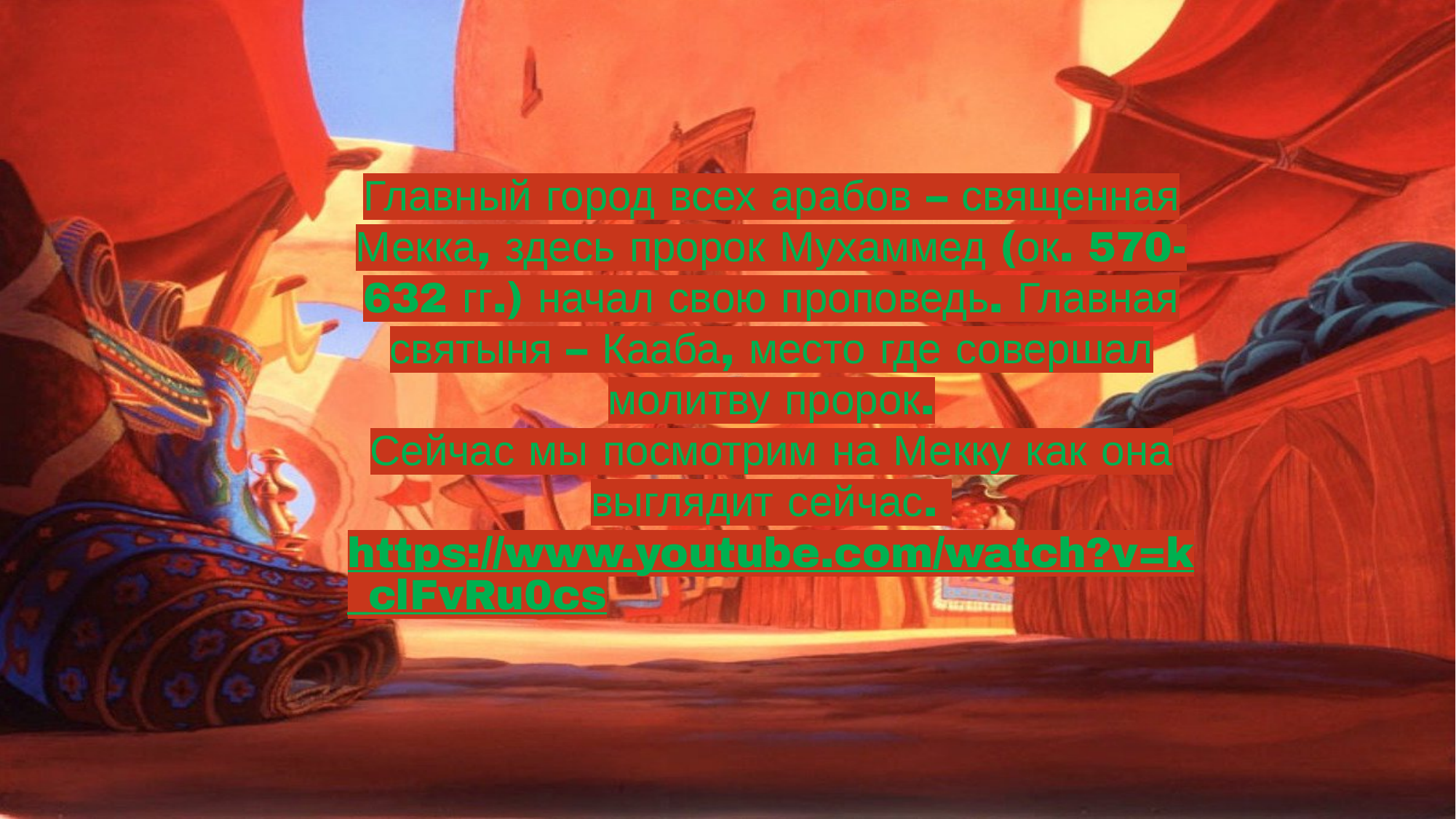

Главный город всех арабов – священная Мекка, здесь пророк Мухаммед (ок. 570-632 гг.) начал свою проповедь. Главная святыня – Кааба, место где совершал молитву пророк.
Сейчас мы посмотрим на Мекку как она выглядит сейчас. https://www.youtube.com/watch?v=k_clFvRu0cs